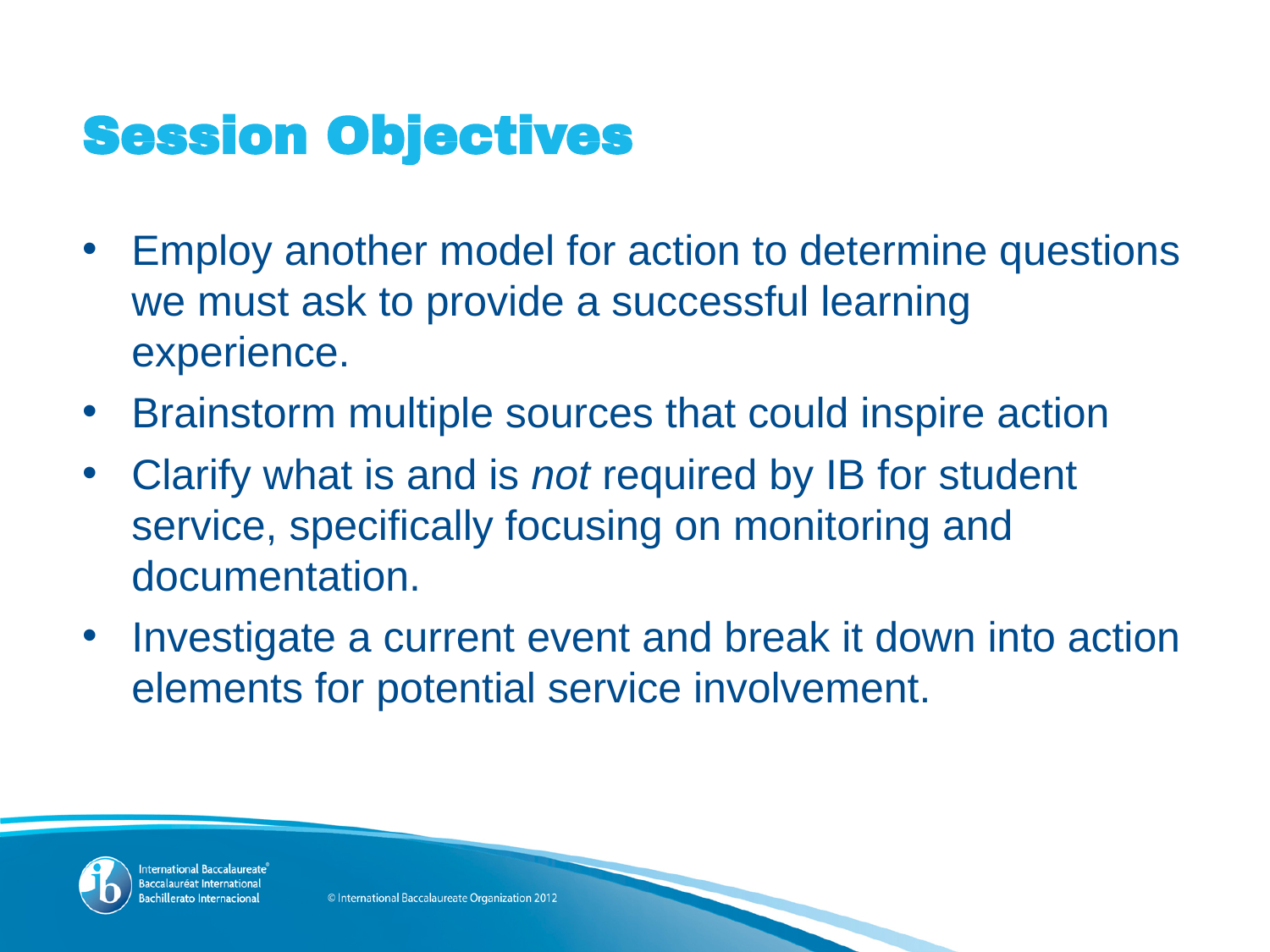

# Session Objectives
Employ another model for action to determine questions we must ask to provide a successful learning experience.
Brainstorm multiple sources that could inspire action
Clarify what is and is not required by IB for student service, specifically focusing on monitoring and documentation.
Investigate a current event and break it down into action elements for potential service involvement.